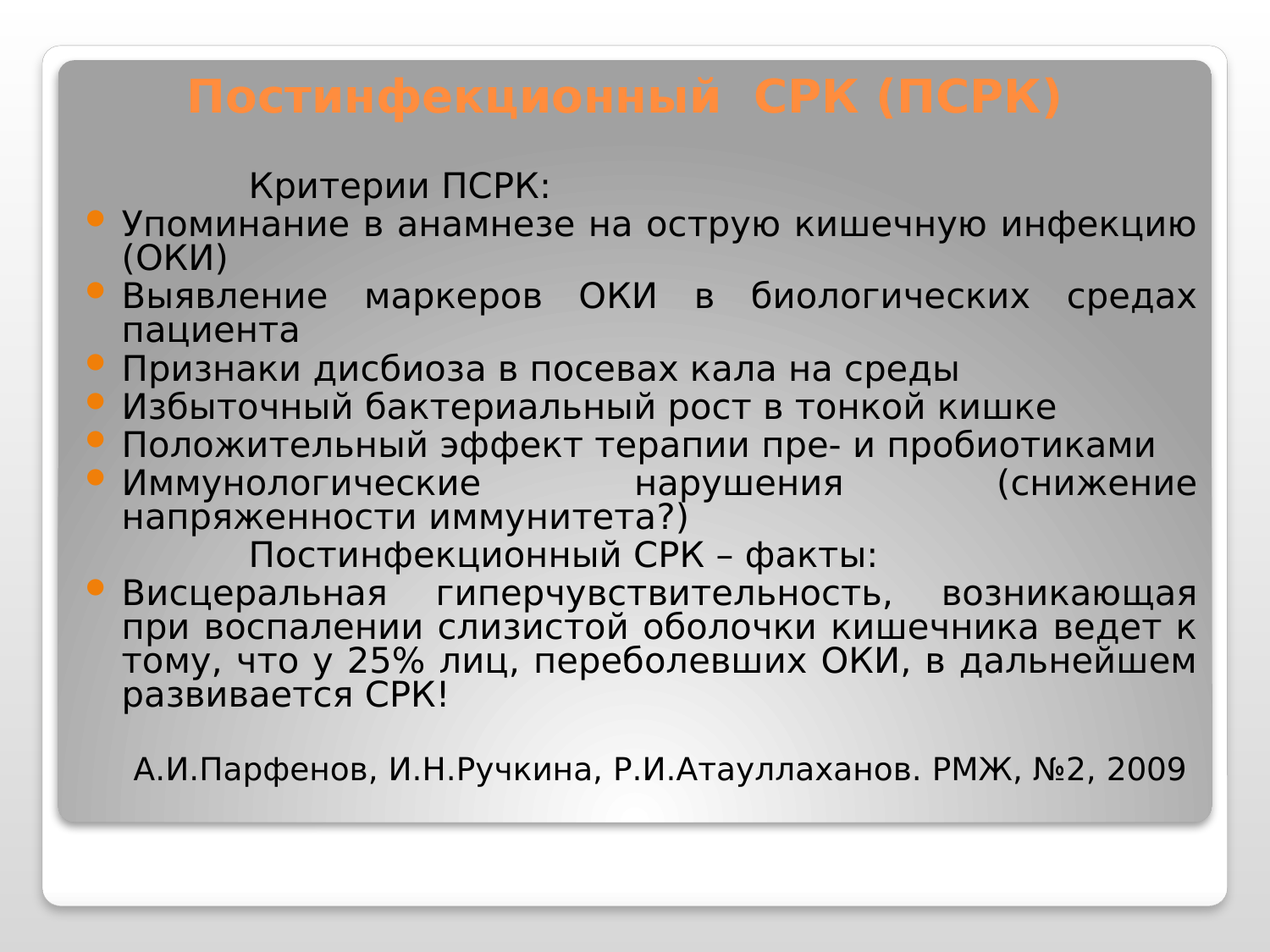

Постинфекционный  СРК (ПСРК)
		Критерии ПСРК:
Упоминание в анамнезе на острую кишечную инфекцию (ОКИ)
Выявление маркеров ОКИ в биологических средах пациента
Признаки дисбиоза в посевах кала на среды
Избыточный бактериальный рост в тонкой кишке
Положительный эффект терапии пре- и пробиотиками
Иммунологические нарушения (снижение напряженности иммунитета?)
		Постинфекционный СРК – факты:
Висцеральная гиперчувствительность, возникающая при воспалении слизистой оболочки кишечника ведет к тому, что у 25% лиц, переболевших ОКИ, в дальнейшем развивается СРК!

А.И.Парфенов, И.Н.Ручкина, Р.И.Атауллаханов. РМЖ, №2, 2009